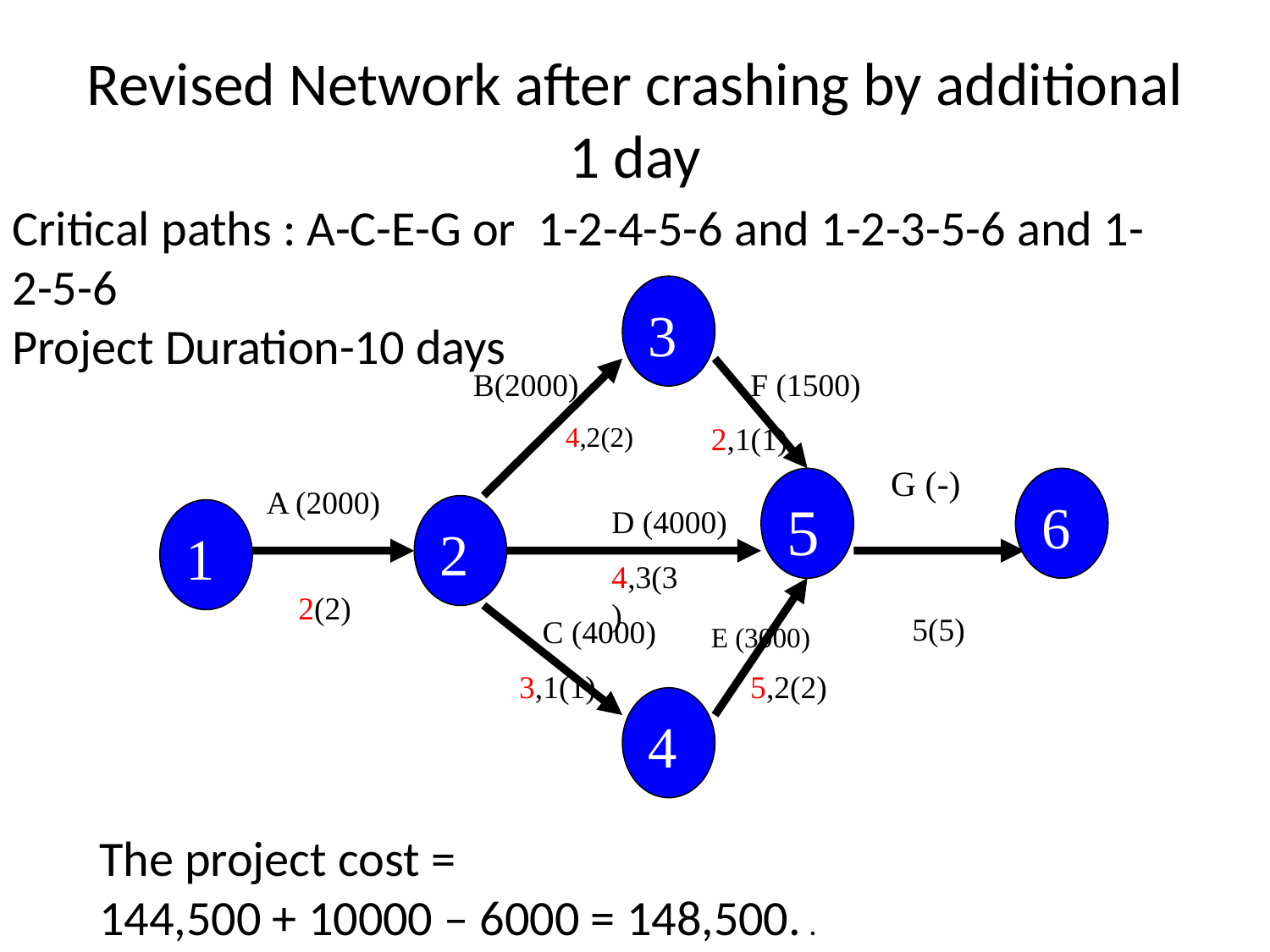

# Revised Network after crashing by additional 1 day
Critical paths : A-C-E-G or  1-2-4-5-6 and 1-2-3-5-6 and 1-2-5-6
Project Duration-10 days
3

B(2000)

F (1500)
2,1(1)
4,2(2)
G (-)
5

6
A (2000)
A
2
D (4000)
1

4

4,3(3)

2(2)
5(5)

C (4000)
E (3000)
3,1(1)
5,2(2)
4
The project cost =
144,500 + 10000 – 6000 = 148,500. .